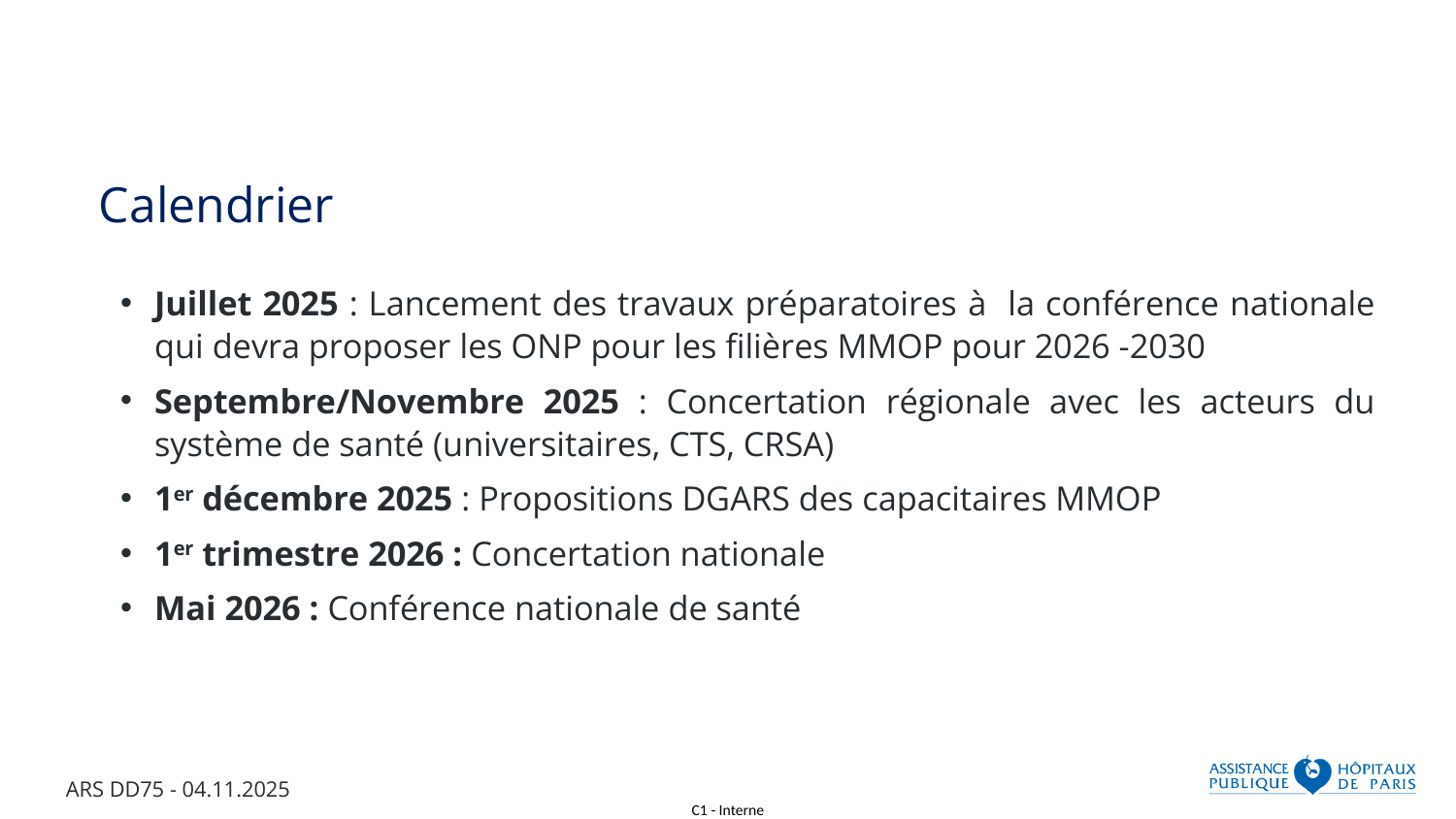

# Calendrier
Juillet 2025 : Lancement des travaux préparatoires à  la conférence nationale qui devra proposer les ONP pour les filières MMOP pour 2026 -2030
Septembre/Novembre 2025 : Concertation régionale avec les acteurs du système de santé (universitaires, CTS, CRSA)
1er décembre 2025 : Propositions DGARS des capacitaires MMOP
1er trimestre 2026 : Concertation nationale
Mai 2026 : Conférence nationale de santé

ARS DD75 - 04.11.2025